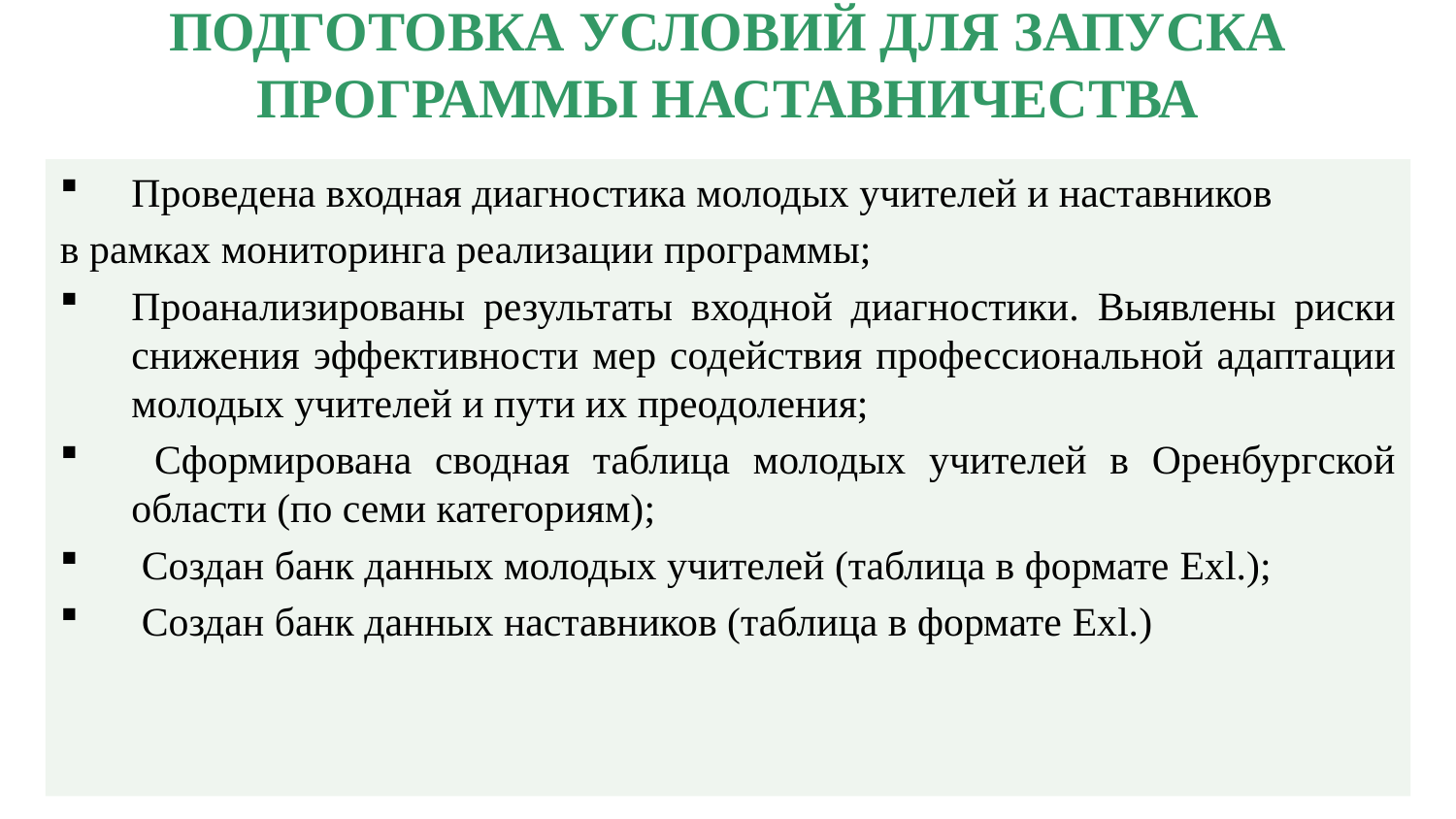

# ПОДГОТОВКА УСЛОВИЙ ДЛЯ ЗАПУСКА ПРОГРАММЫ НАСТАВНИЧЕСТВА
Проведена входная диагностика молодых учителей и наставников
в рамках мониторинга реализации программы;
Проанализированы результаты входной диагностики. Выявлены риски снижения эффективности мер содействия профессиональной адаптации молодых учителей и пути их преодоления;
 Сформирована сводная таблица молодых учителей в Оренбургской области (по семи категориям);
 Создан банк данных молодых учителей (таблица в формате Exl.);
 Создан банк данных наставников (таблица в формате Exl.)

20